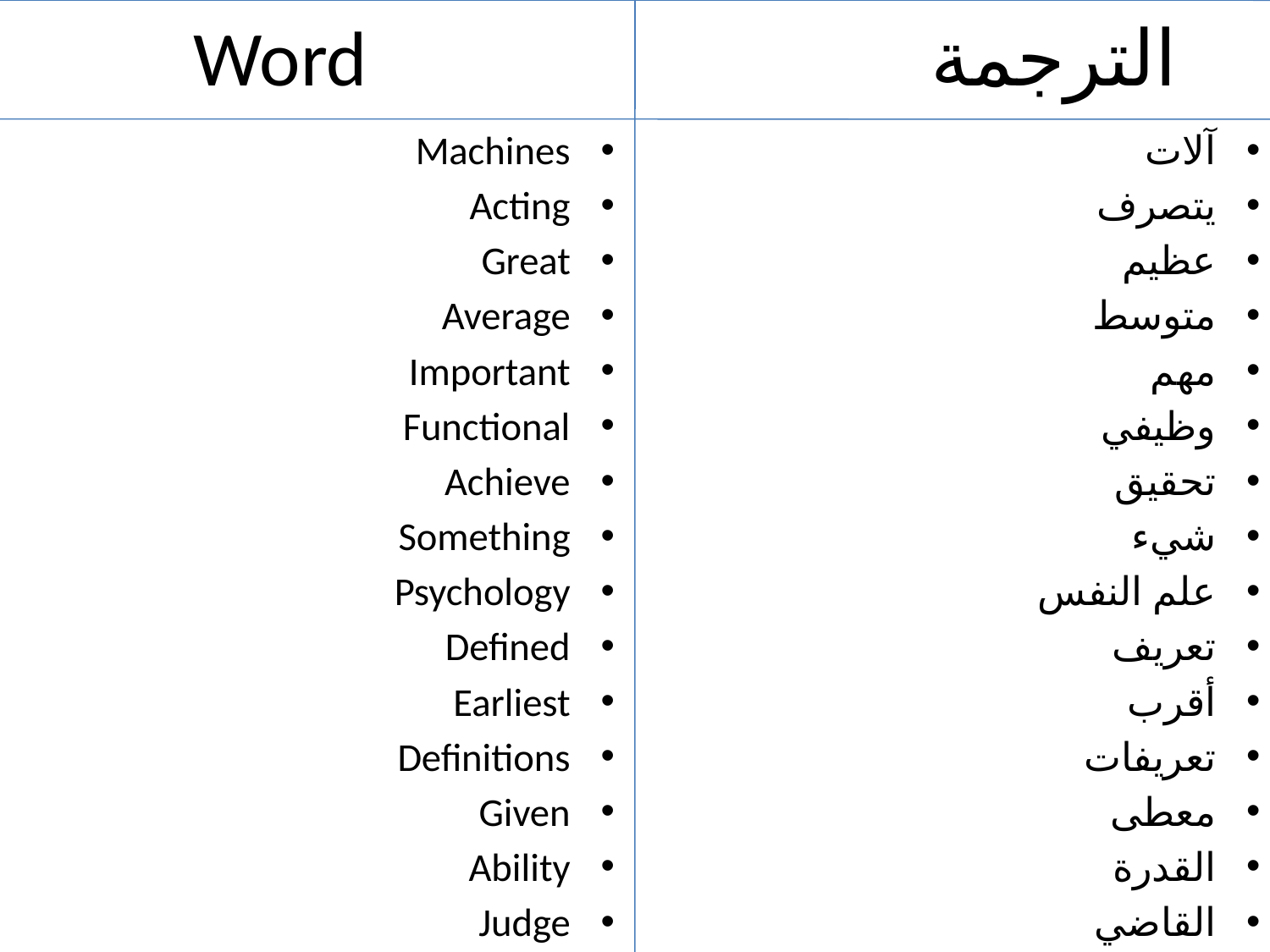

# الترجمة                            Word
Machines
Acting
Great
Average
Important
Functional
Achieve
Something
Psychology
Defined
Earliest
Definitions
Given
Ability
Judge

آلات
يتصرف
عظيم
متوسط
مهم
وظيفي
تحقيق
شيء
علم النفس
تعريف
أقرب
تعريفات
معطى
القدرة
القاضي